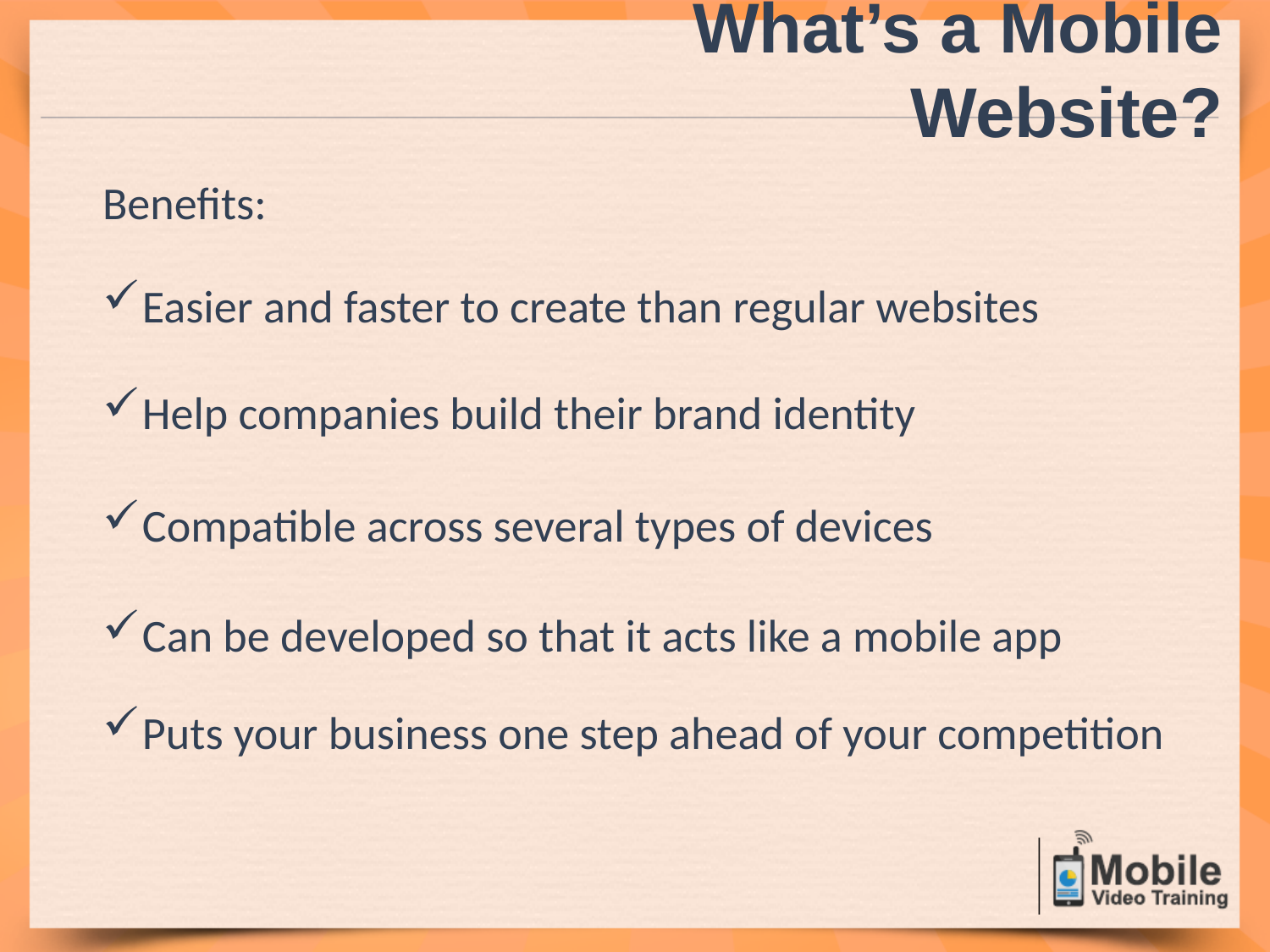

What’s a Mobile Website?
Benefits:
Easier and faster to create than regular websites
Help companies build their brand identity
Compatible across several types of devices
Can be developed so that it acts like a mobile app
Puts your business one step ahead of your competition